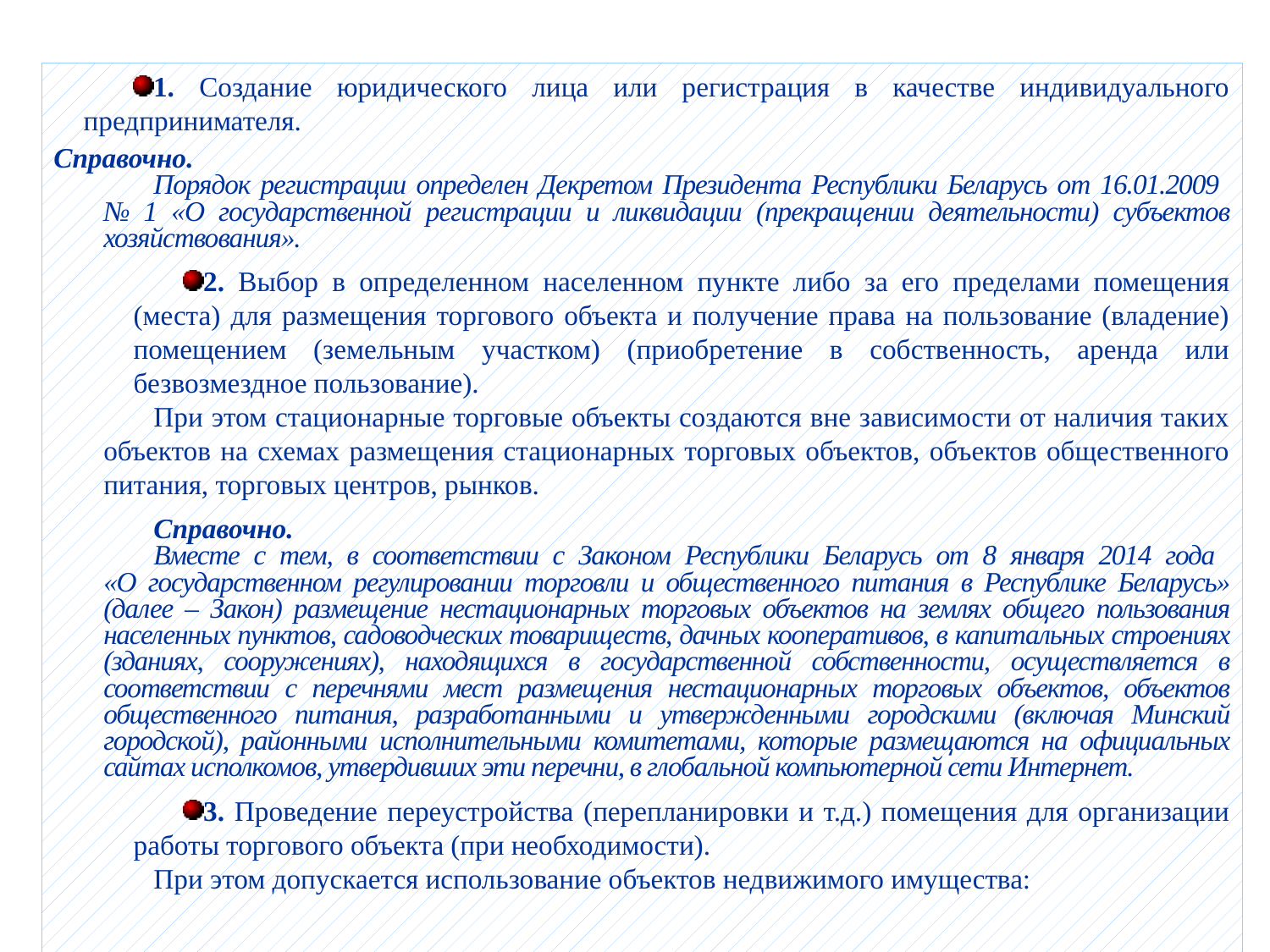

1. Создание юридического лица или регистрация в качестве индивидуального предпринимателя.
Справочно.
Порядок регистрации определен Декретом Президента Республики Беларусь от 16.01.2009
№ 1 «О государственной регистрации и ликвидации (прекращении деятельности) субъектов хозяйствования».
2. Выбор в определенном населенном пункте либо за его пределами помещения (места) для размещения торгового объекта и получение права на пользование (владение) помещением (земельным участком) (приобретение в собственность, аренда или безвозмездное пользование).
При этом стационарные торговые объекты создаются вне зависимости от наличия таких объектов на схемах размещения стационарных торговых объектов, объектов общественного питания, торговых центров, рынков.
Справочно.
Вместе с тем, в соответствии с Законом Республики Беларусь от 8 января 2014 года
«О государственном регулировании торговли и общественного питания в Республике Беларусь» (далее – Закон) размещение нестационарных торговых объектов на землях общего пользования населенных пунктов, садоводческих товариществ, дачных кооперативов, в капитальных строениях (зданиях, сооружениях), находящихся в государственной собственности, осуществляется в соответствии с перечнями мест размещения нестационарных торговых объектов, объектов общественного питания, разработанными и утвержденными городскими (включая Минский городской), районными исполнительными комитетами, которые размещаются на официальных сайтах исполкомов, утвердивших эти перечни, в глобальной компьютерной сети Интернет.
3. Проведение переустройства (перепланировки и т.д.) помещения для организации работы торгового объекта (при необходимости).
При этом допускается использование объектов недвижимого имущества: